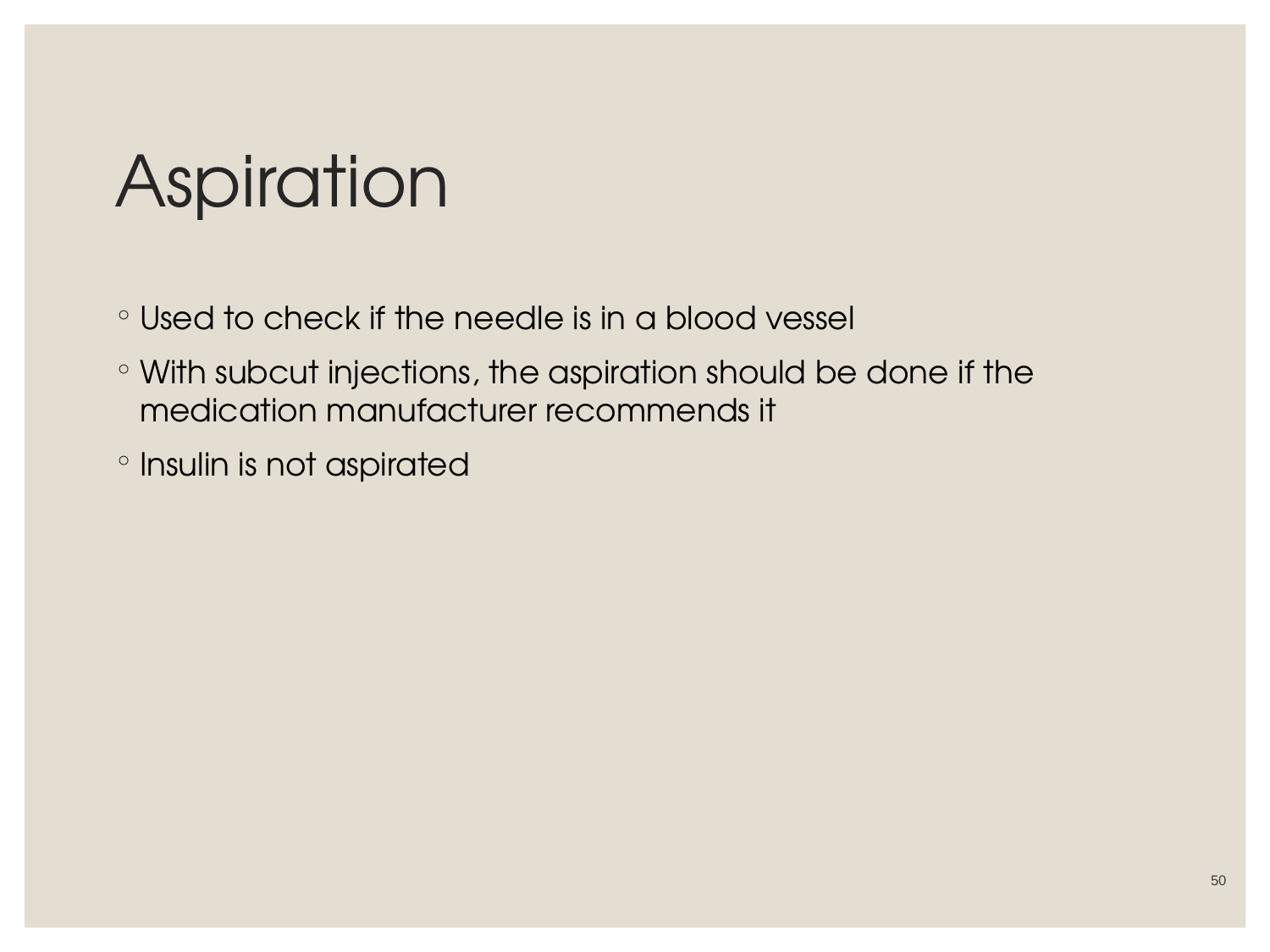

# Aspiration
Used to check if the needle is in a blood vessel
With subcut injections, the aspiration should be done if the medication manufacturer recommends it
Insulin is not aspirated

 50